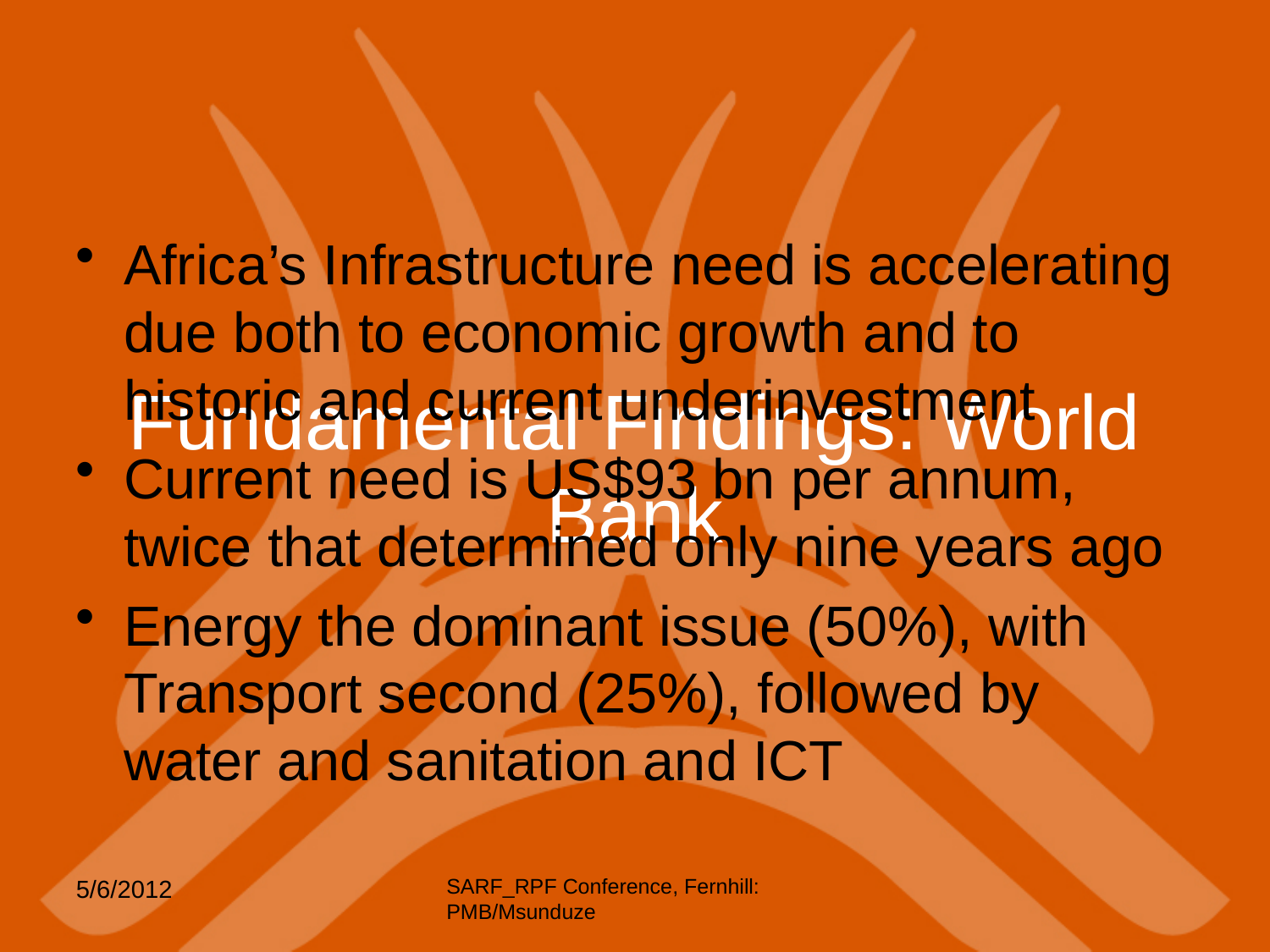

Africa’s Infrastructure need is accelerating due both to economic growth and to historic and current underinvestment
Current need is US$93 bn per annum, twice that determined only nine years ago
Energy the dominant issue (50%), with Transport second (25%), followed by water and sanitation and ICT
# Fundamental Findings: World Bank
5/6/2012
SARF_RPF Conference, Fernhill: PMB/Msunduze